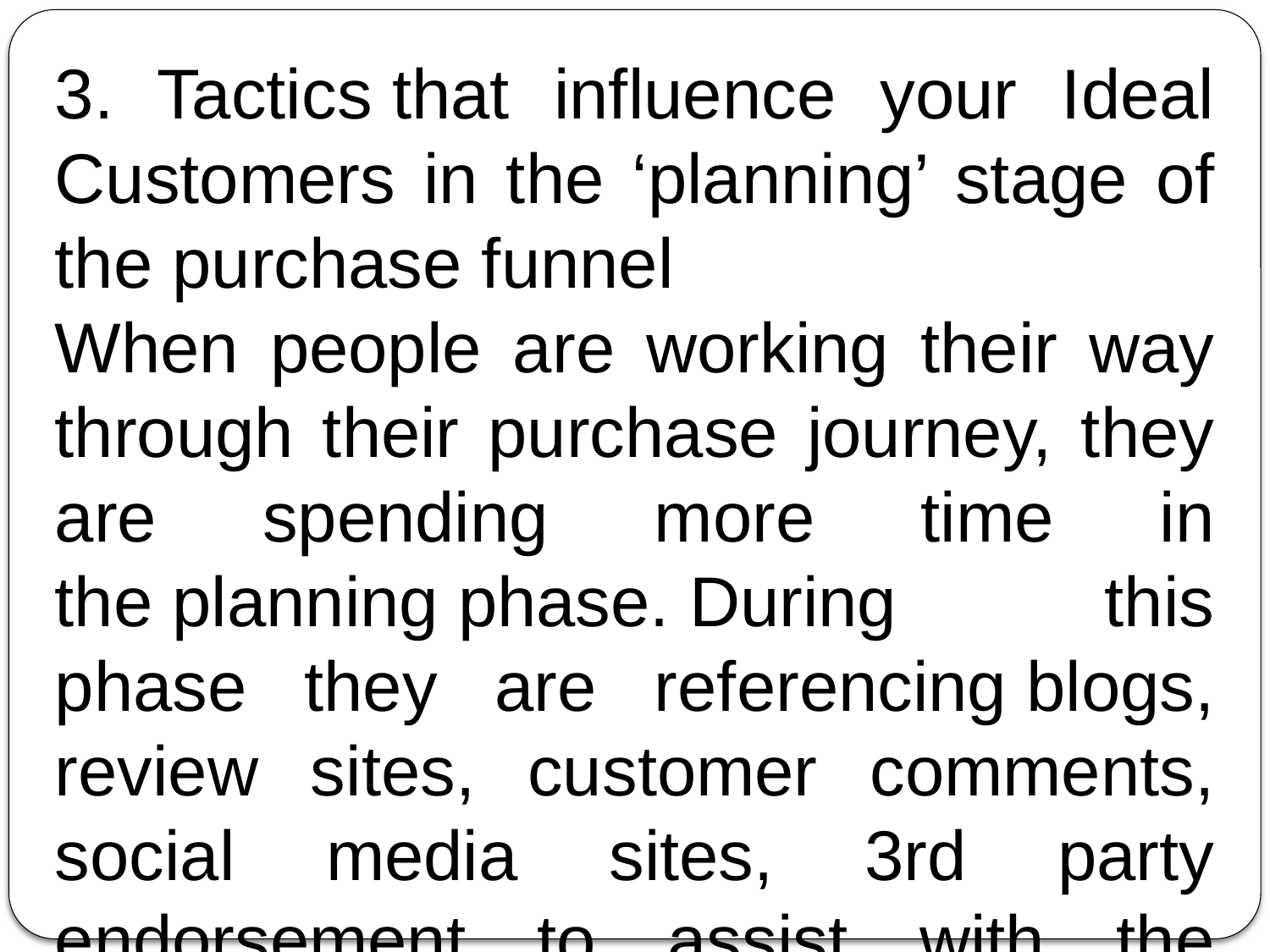

3. Tactics that influence your Ideal Customers in the ‘planning’ stage of the purchase funnel
When people are working their way through their purchase journey, they are spending more time in the planning phase. During this phase they are referencing blogs, review sites, customer comments, social media sites, 3rd party endorsement to assist with the purchasing decision, before they buy a product.